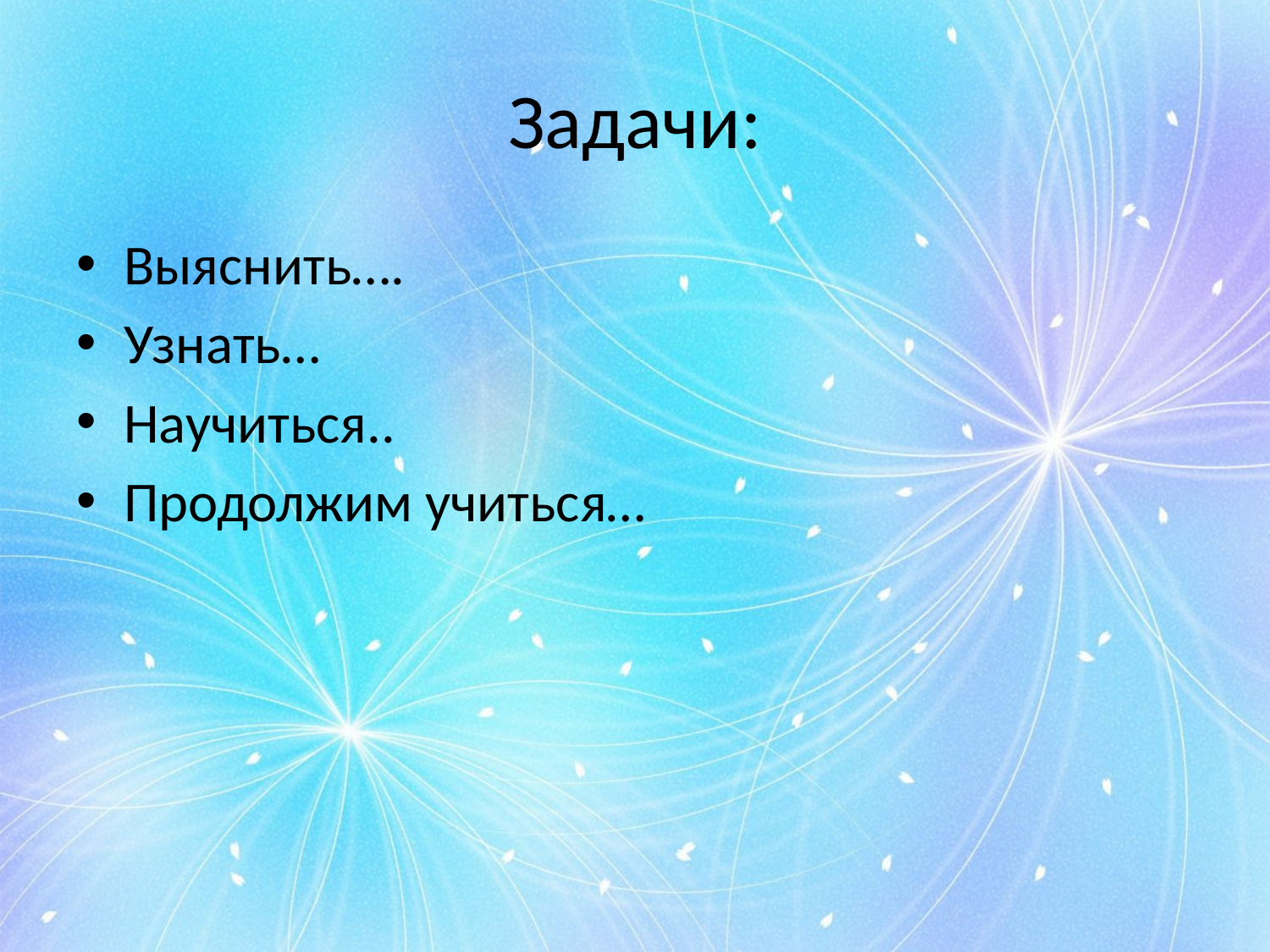

# Задачи:
Выяснить….
Узнать…
Научиться..
Продолжим учиться…